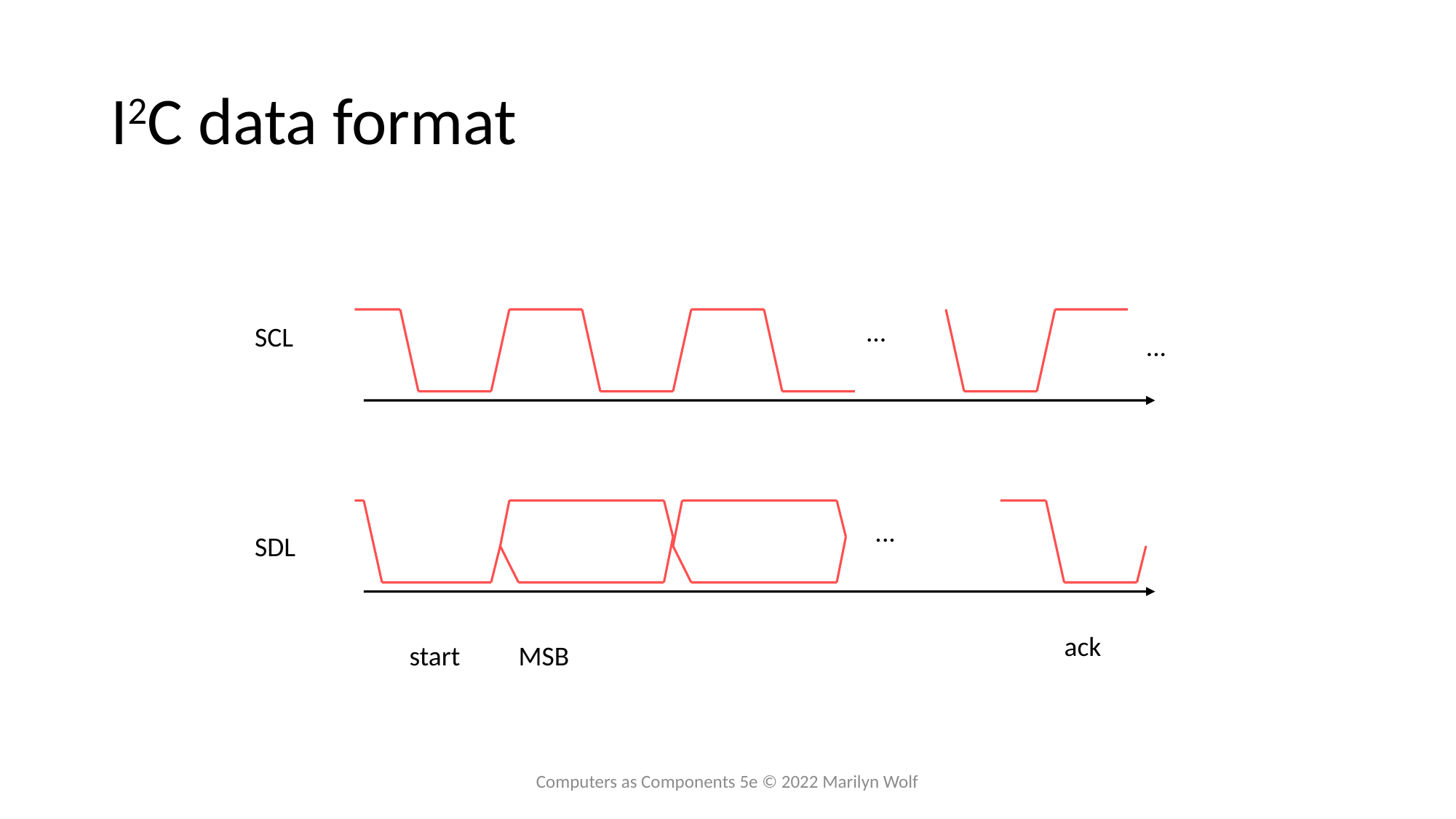

# I2C data format

...

SCL
...

...
SDL

ack
start
MSB
Computers as Components 5e © 2022 Marilyn Wolf